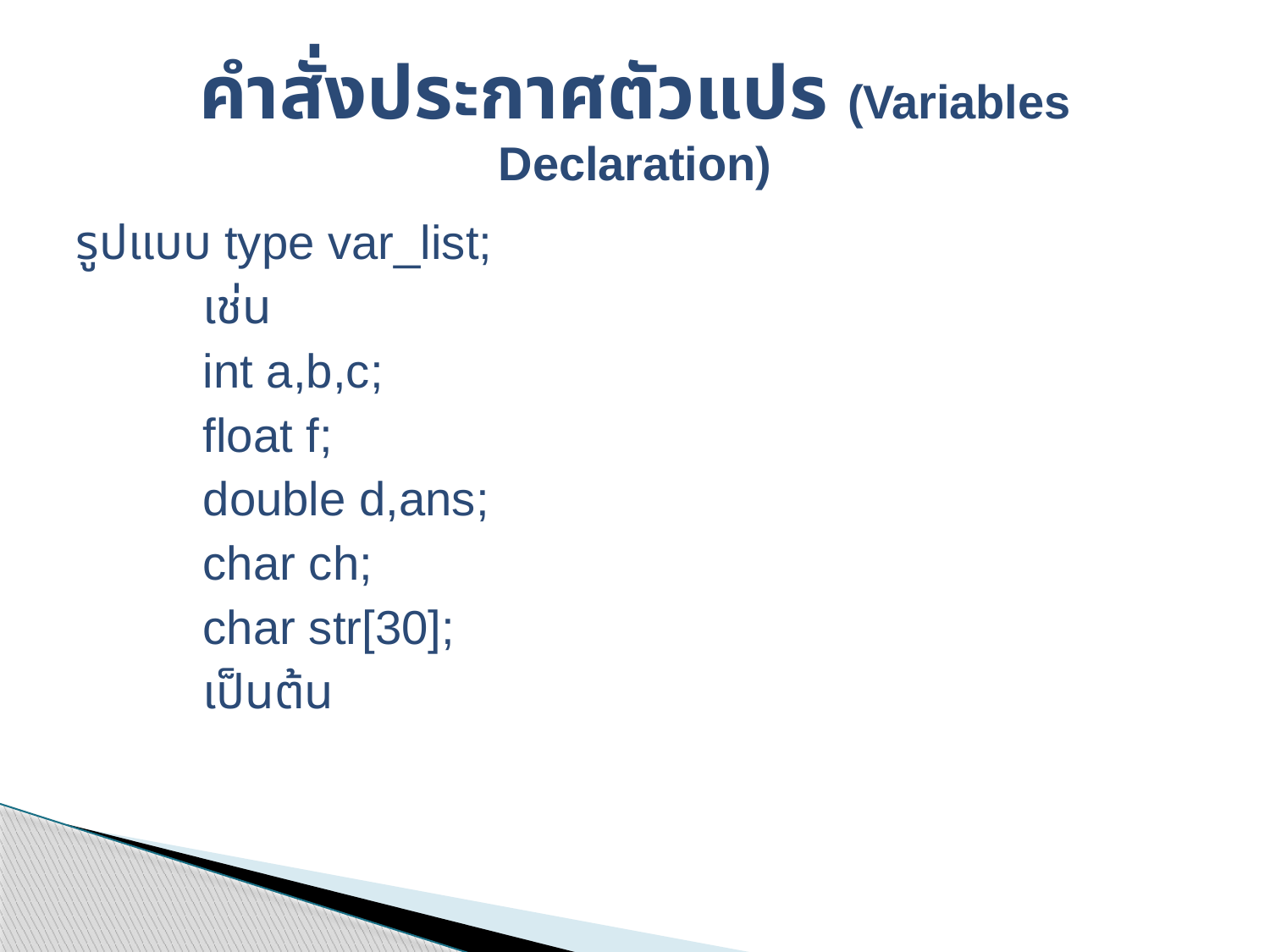

# คำสั่งประกาศตัวแปร (Variables Declaration)
รูปแบบ type var_list;
	เช่น
	int a,b,c;
	float f;
	double d,ans;
	char ch;
	char str[30];
	เป็นต้น